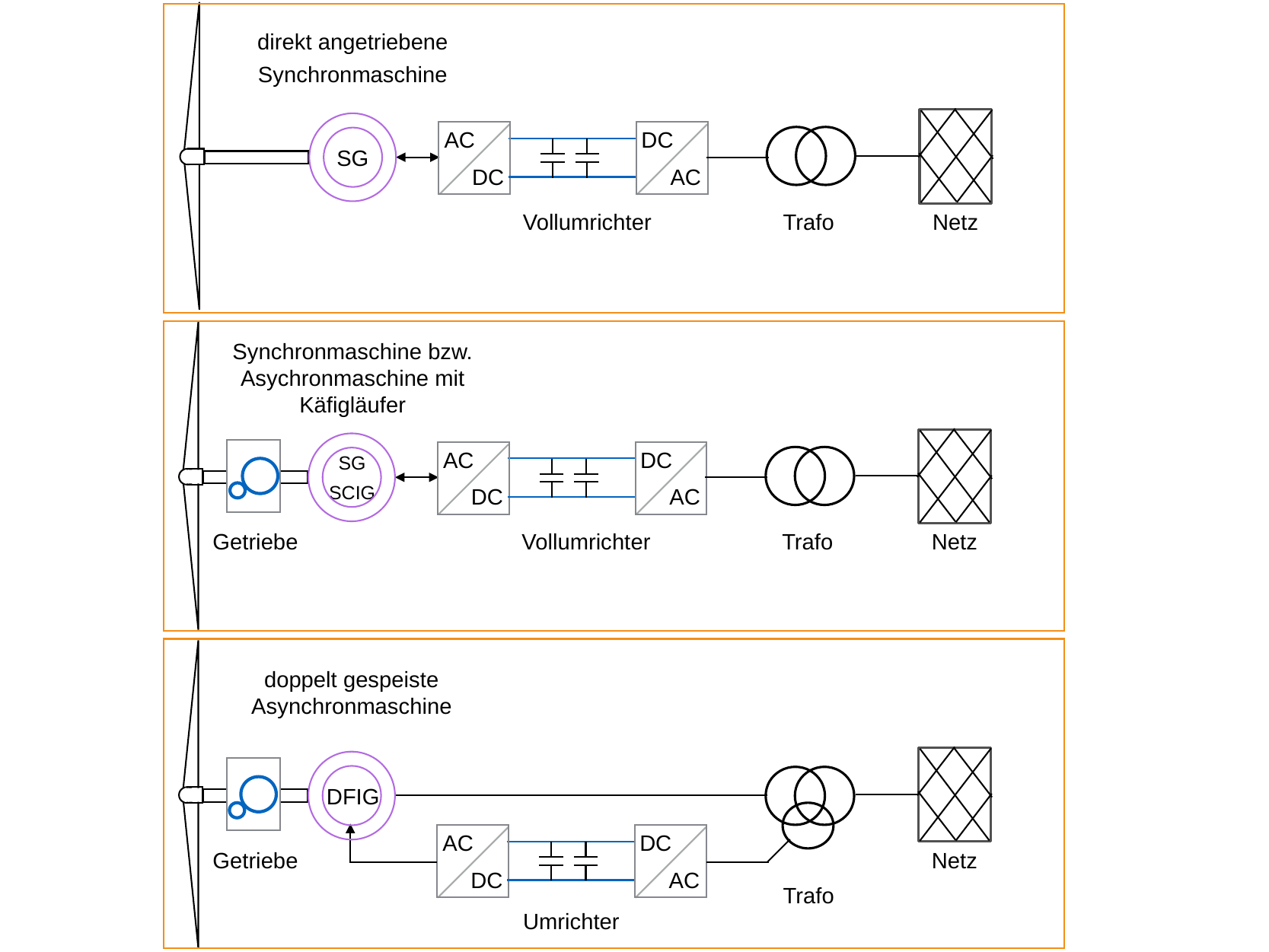

direkt angetriebene
Synchronmaschine

SG

AC

DC
DC

AC

Vollumrichter
Trafo
Netz

Synchronmaschine bzw. Asychronmaschine mit Käfigläufer

SG
SCIG

AC

DC
DC

AC

Getriebe
Vollumrichter
Trafo
Netz

doppelt gespeiste Asynchronmaschine

DFIG

AC

DC
DC

AC

Getriebe
Netz

Trafo

Umrichter